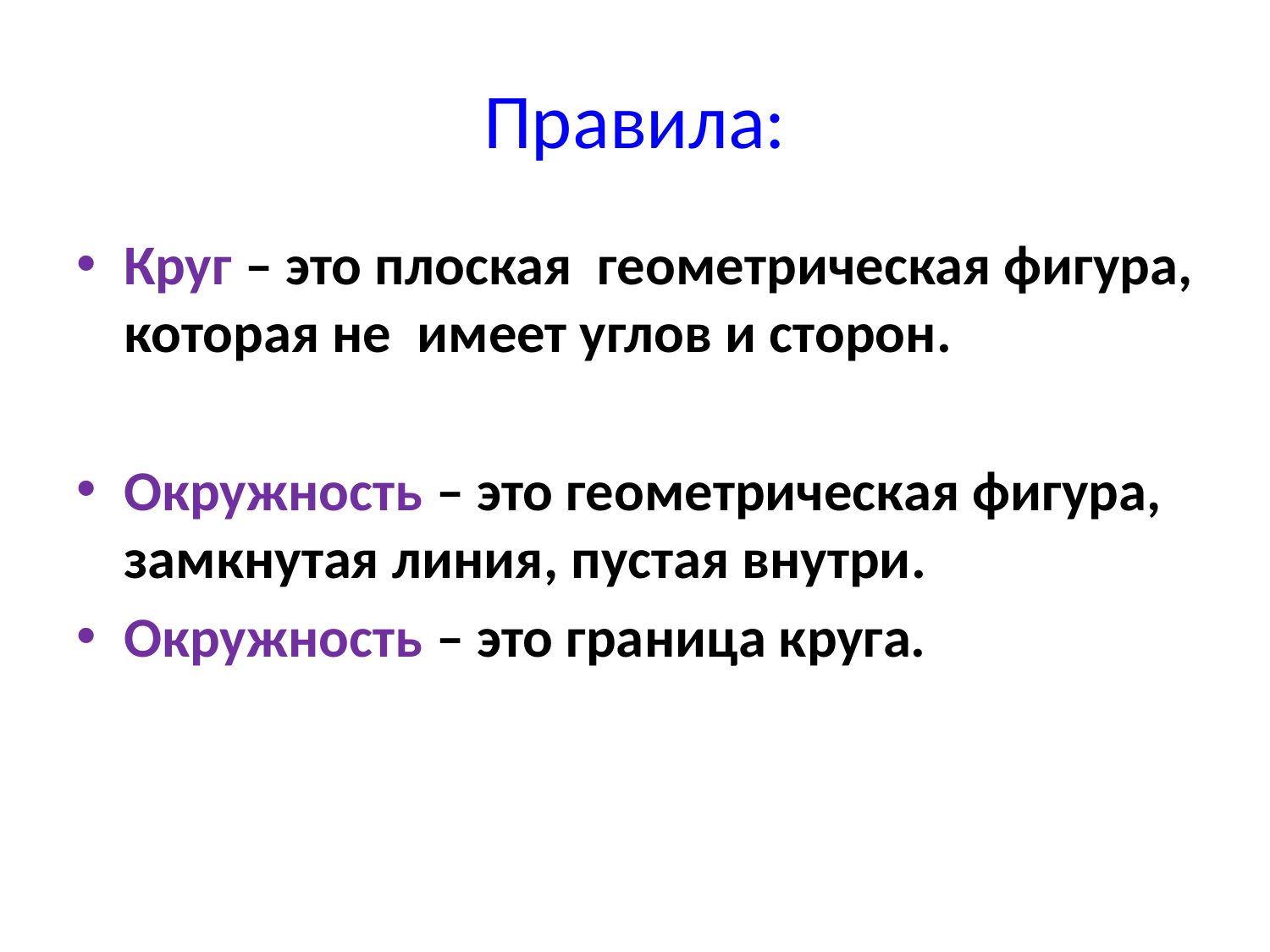

# Правила:
Круг – это плоская  геометрическая фигура, которая не  имеет углов и сторон.

Окружность – это геометрическая фигура,  замкнутая линия, пустая внутри.
Окружность – это граница круга.